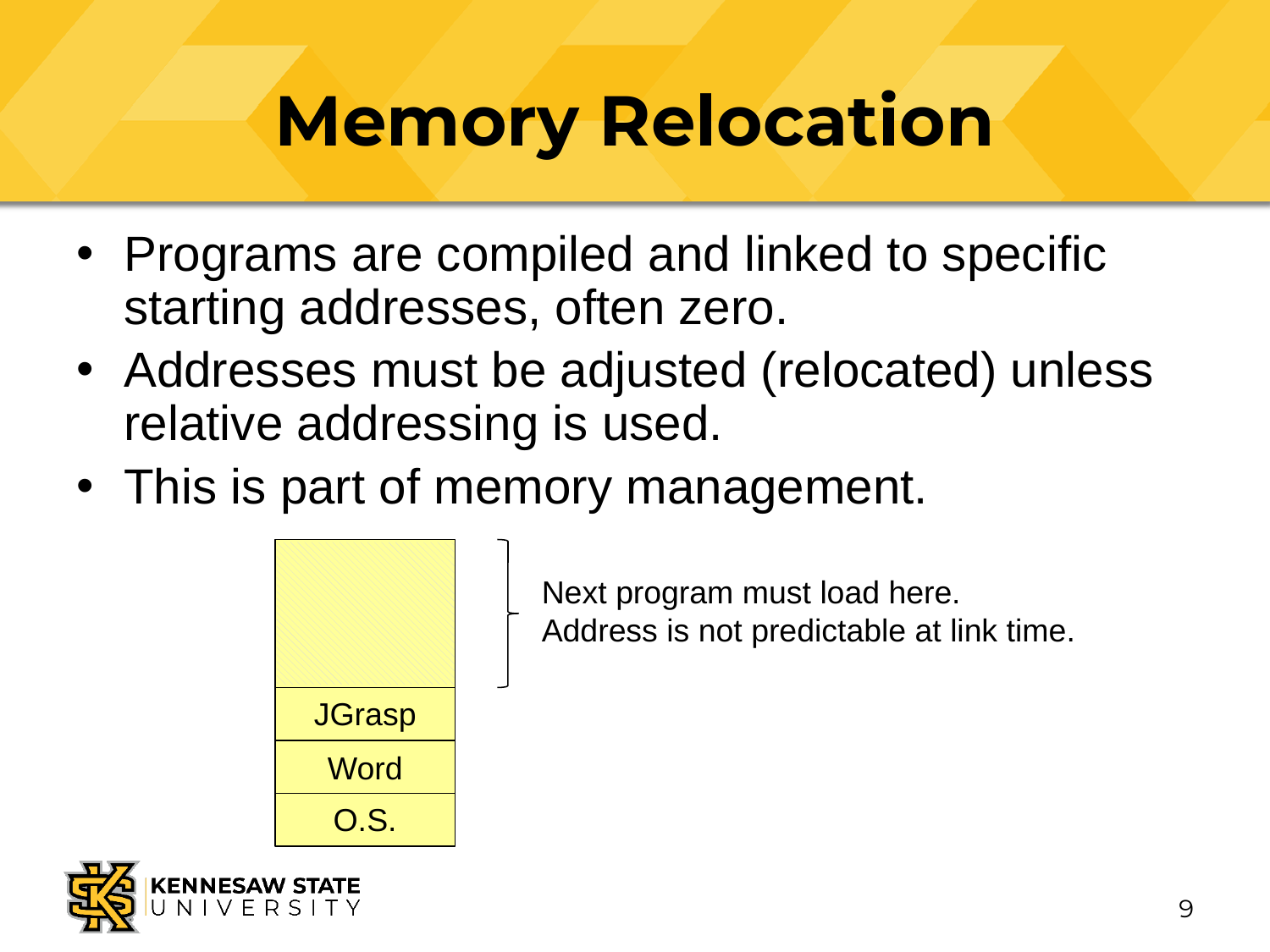

# Memory Relocation
Programs are compiled and linked to specific starting addresses, often zero.
Addresses must be adjusted (relocated) unless relative addressing is used.
This is part of memory management.

O.S.
JGrasp
Word

Next program must load here.
Address is not predictable at link time.
9